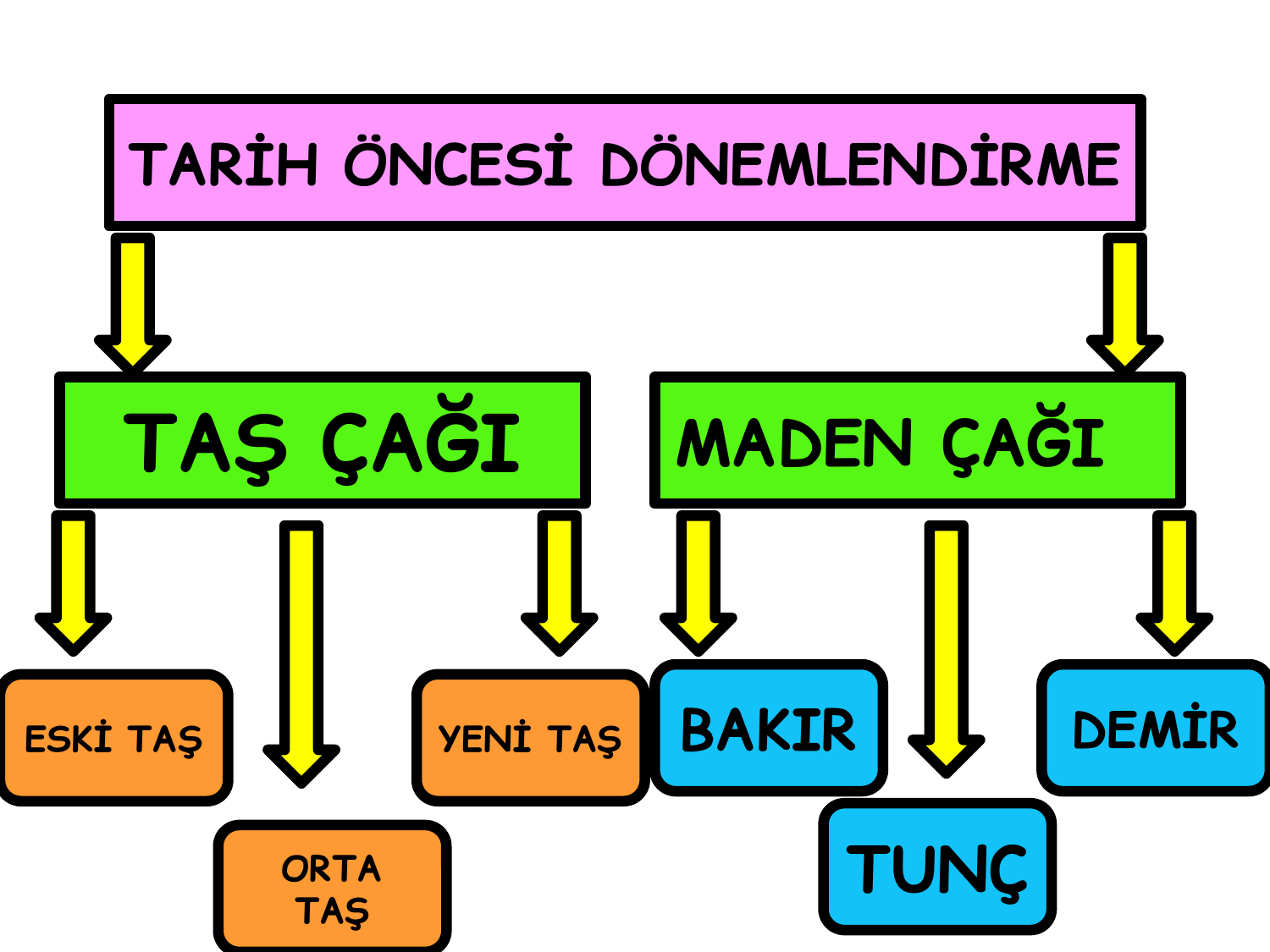

TARİH ÖNCESİ DÖNEMLENDİRME

TAŞ ÇAĞI
MADEN ÇAĞI

BAKIR
DEMİR
ESKİ TAŞ
YENİ TAŞ
TUNÇ
ORTA TAŞ